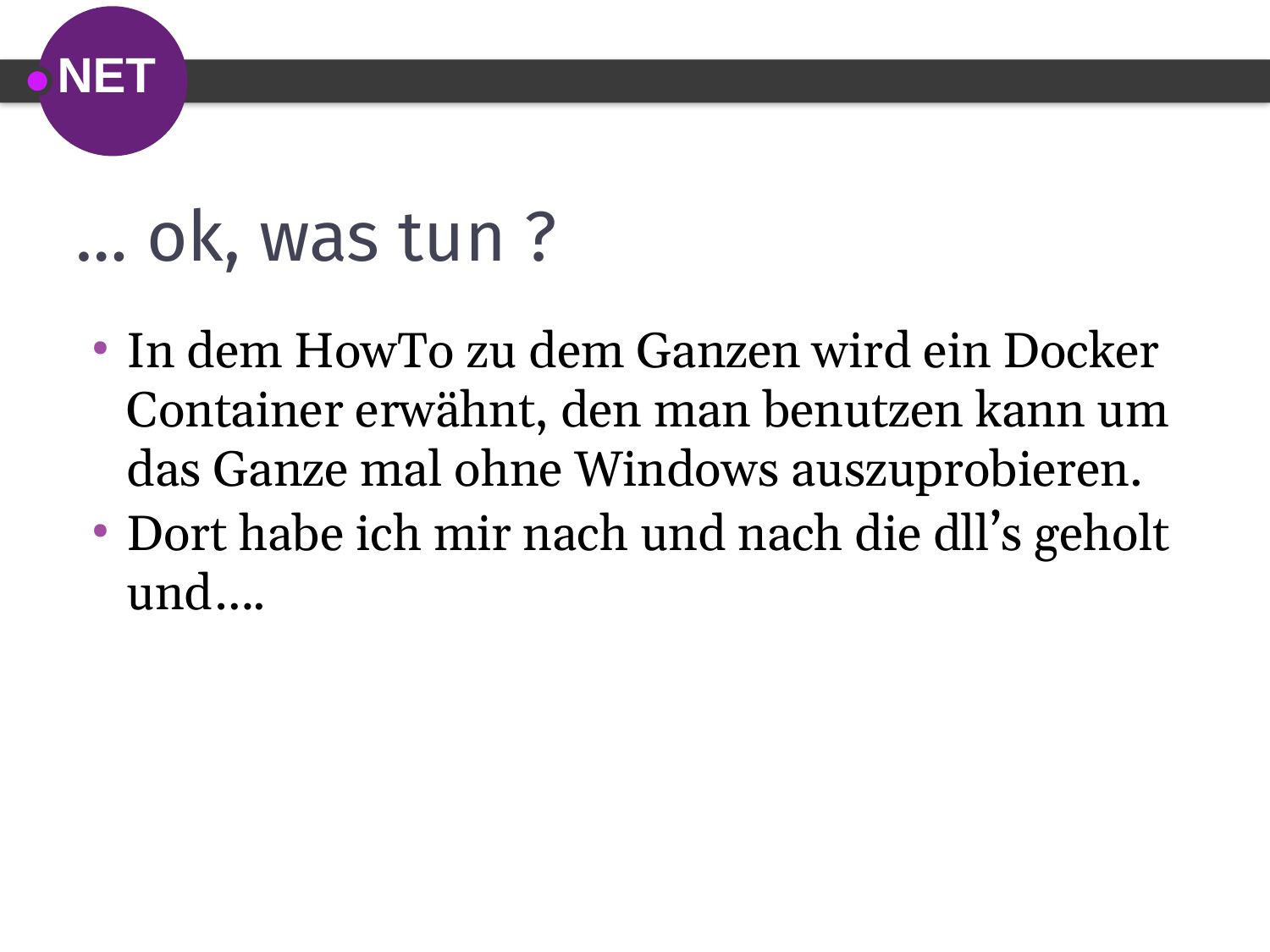

# … ok, was tun ?
In dem HowTo zu dem Ganzen wird ein Docker Container erwähnt, den man benutzen kann um das Ganze mal ohne Windows auszuprobieren.
Dort habe ich mir nach und nach die dll’s geholt und….